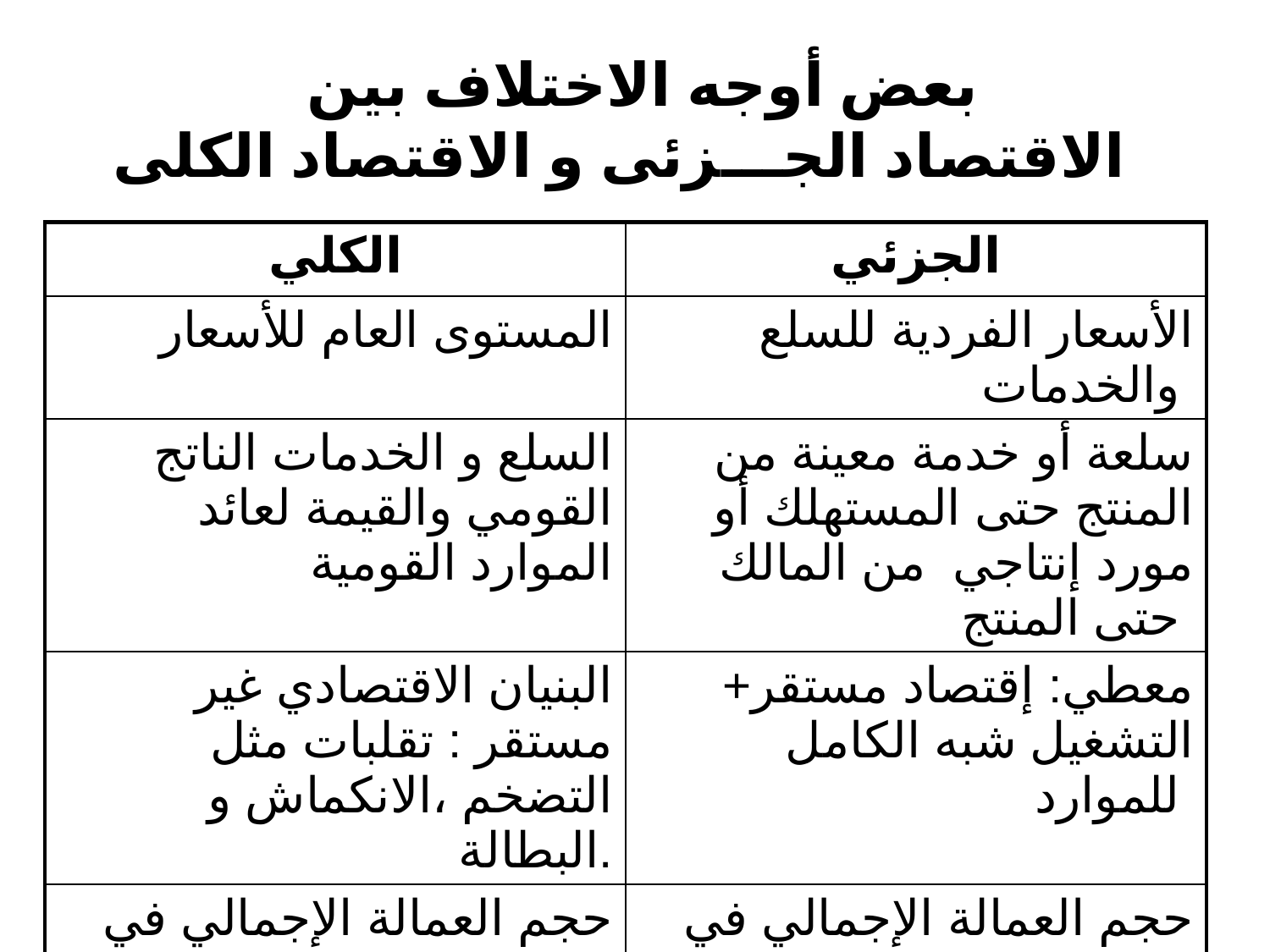

# بعض أوجه الاختلاف بين الاقتصاد الجـــزئى و الاقتصاد الكلى
| الكلي | الجزئي |
| --- | --- |
| المستوى العام للأسعار | الأسعار الفردية للسلع والخدمات |
| السلع و الخدمات الناتج القومي والقيمة لعائد الموارد القومية | سلعة أو خدمة معينة من المنتج حتى المستهلك أو مورد إنتاجي من المالك حتى المنتج |
| البنيان الاقتصادي غير مستقر : تقلبات مثل التضخم ،الانكماش و البطالة. | معطي: إقتصاد مستقر+ التشغيل شبه الكامل للموارد |
| حجم العمالة الإجمالي في المجتمع: متغير | حجم العمالة الإجمالي في المجتمع: معلمة (ثابت) |